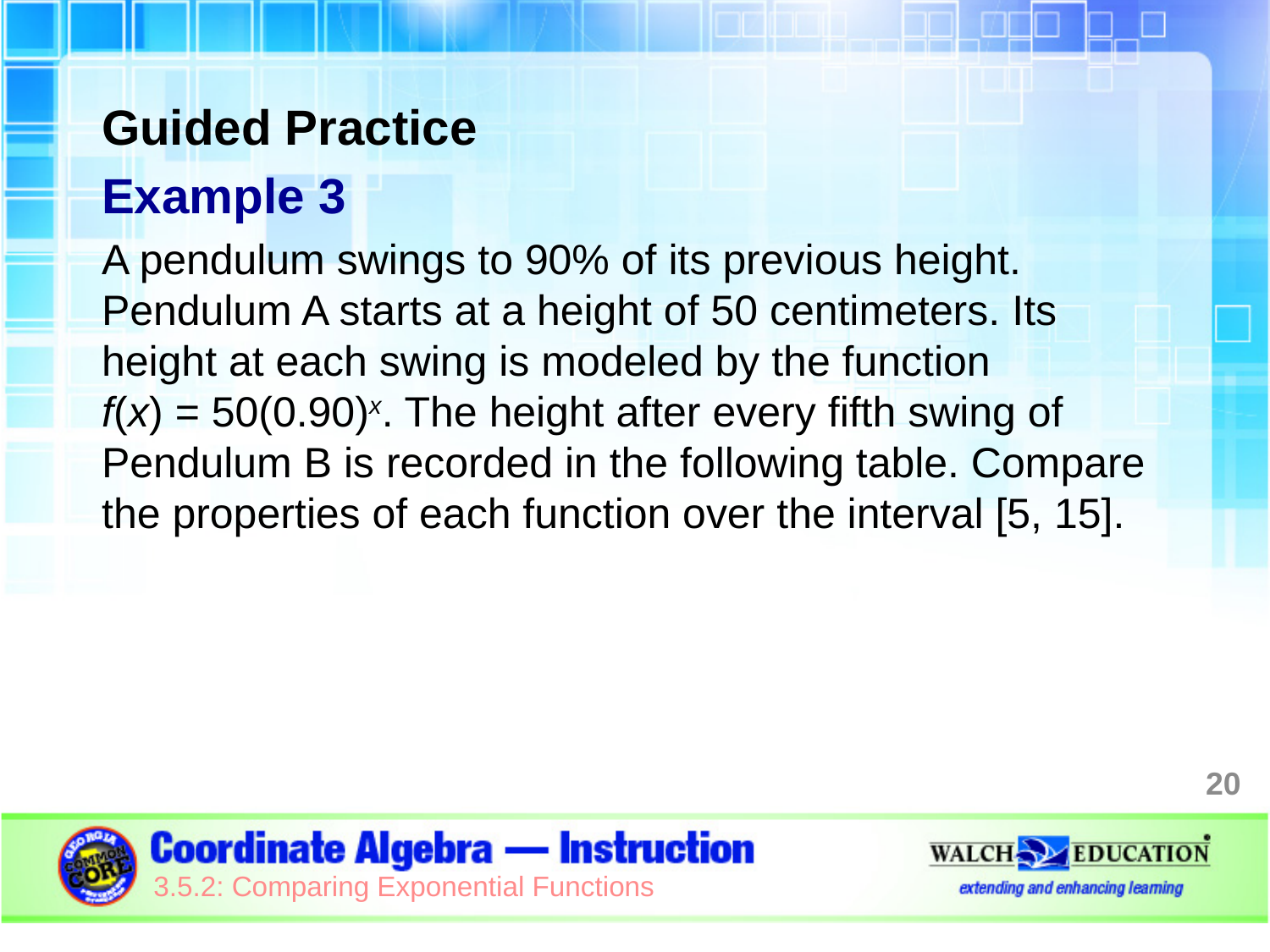

Guided Practice
Example 3
A pendulum swings to 90% of its previous height. Pendulum A starts at a height of 50 centimeters. Its height at each swing is modeled by the function
f(x) = 50(0.90)x. The height after every fifth swing of Pendulum B is recorded in the following table. Compare the properties of each function over the interval [5, 15].

20
3.5.2: Comparing Exponential Functions